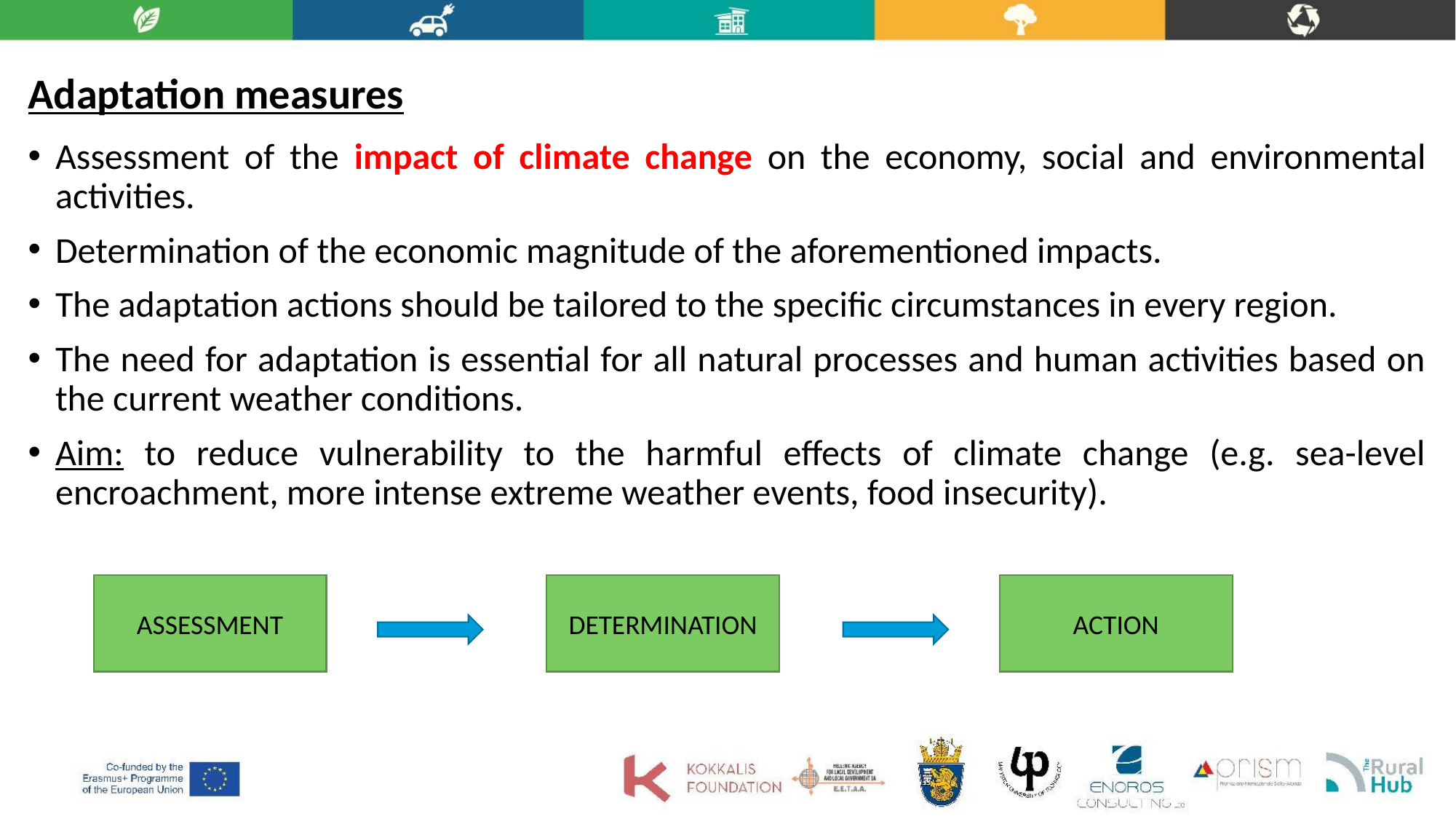

# Adaptation measures
Assessment of the impact of climate change on the economy, social and environmental activities.
Determination of the economic magnitude of the aforementioned impacts.
The adaptation actions should be tailored to the specific circumstances in every region.
The need for adaptation is essential for all natural processes and human activities based on the current weather conditions.
Aim: to reduce vulnerability to the harmful effects of climate change (e.g. sea-level encroachment, more intense extreme weather events, food insecurity).
ASSESSMENT
DETERMINATION
ACTION